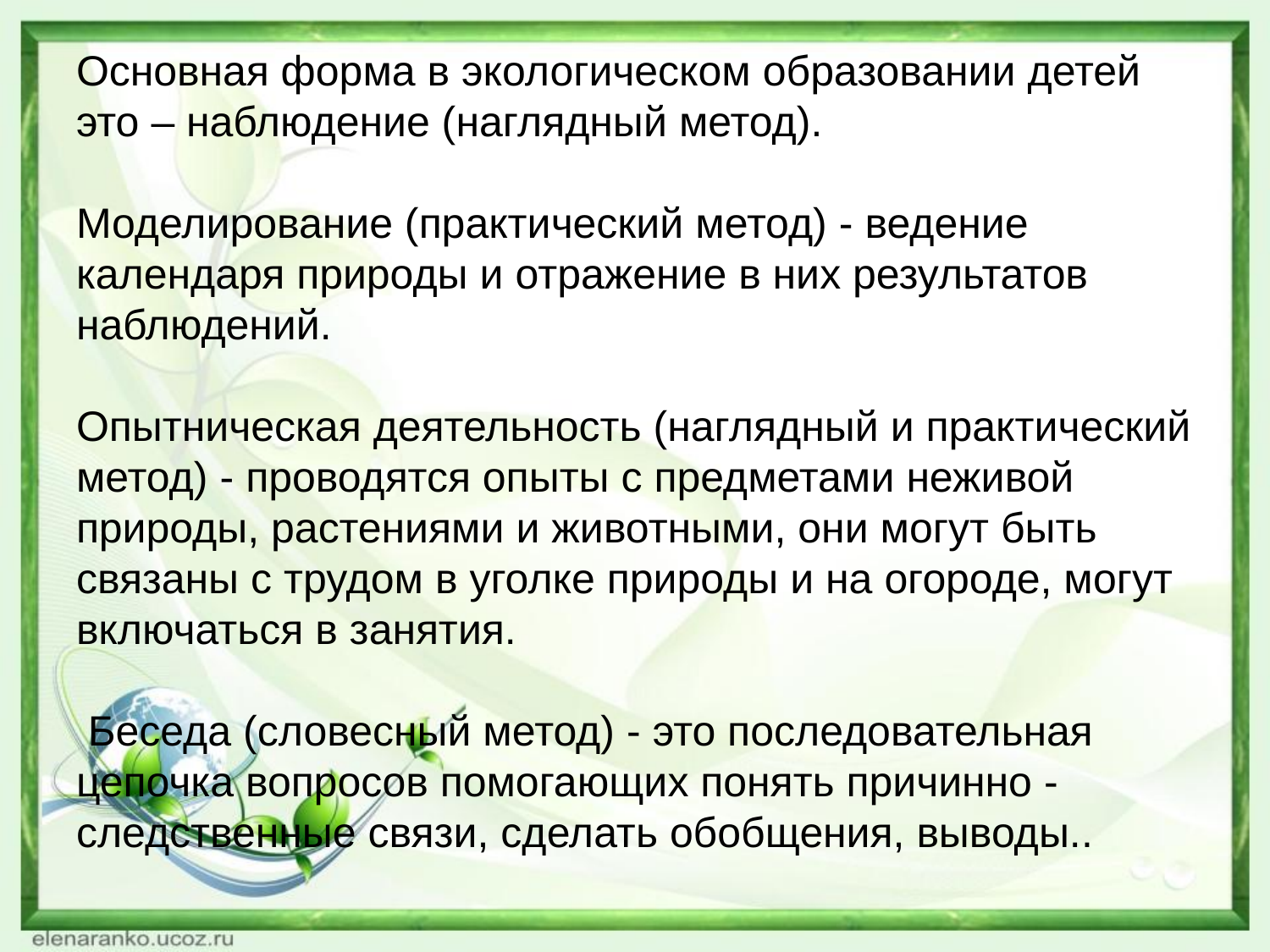

# Основная форма в экологическом образовании детей это – наблюдение (наглядный метод). Моделирование (практический метод) - ведение календаря природы и отражение в них результатов наблюдений. Опытническая деятельность (наглядный и практический метод) - проводятся опыты с предметами неживой природы, растениями и животными, они могут быть связаны с трудом в уголке природы и на огороде, могут включаться в занятия. Беседа (словесный метод) - это последовательная цепочка вопросов помогающих понять причинно - следственные связи, сделать обобщения, выводы..